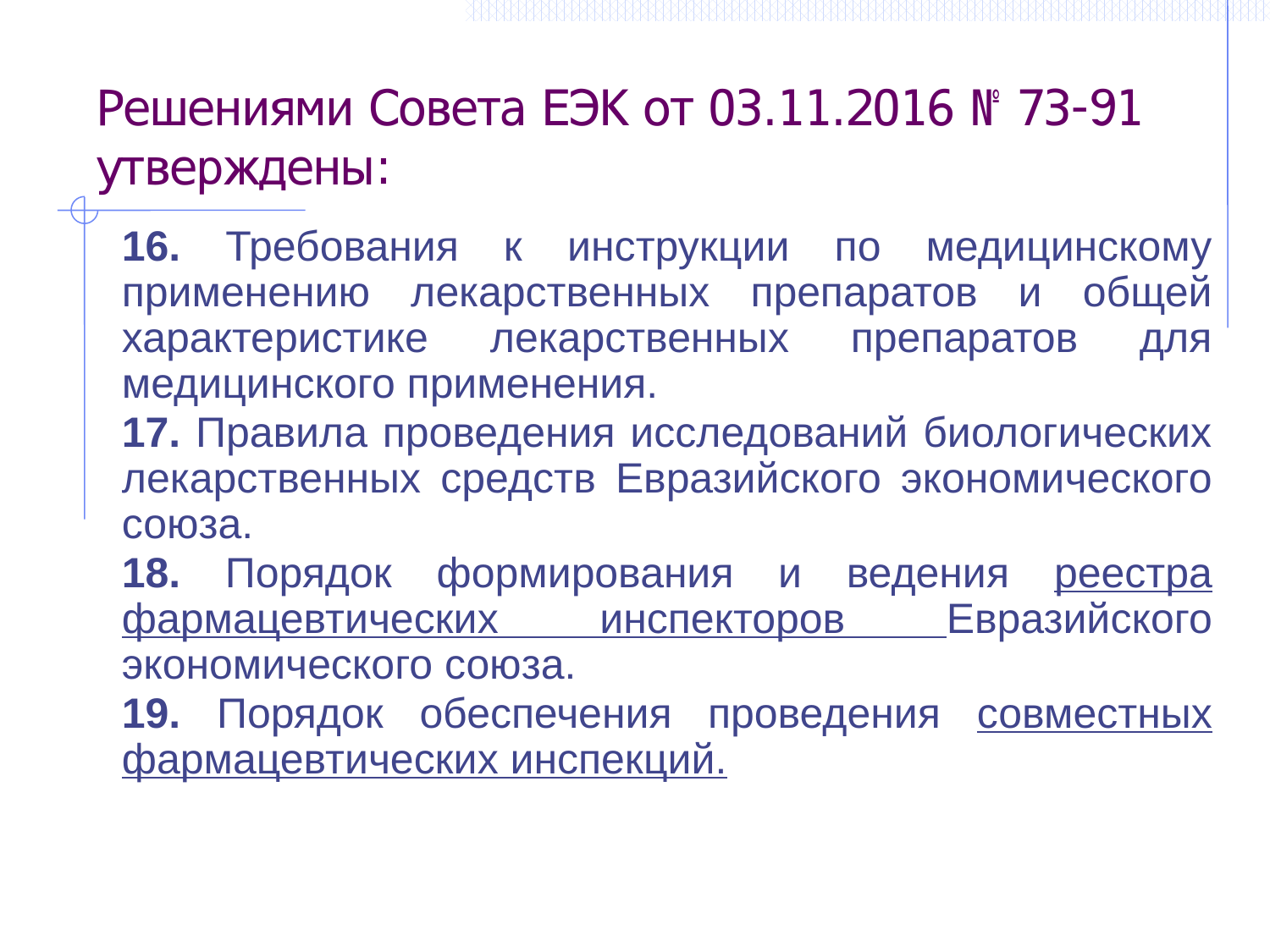

# Решениями Совета ЕЭК от 03.11.2016 № 73-91 утверждены:
16. Требования к инструкции по медицинскому применению лекарственных препаратов и общей характеристике лекарственных препаратов для медицинского применения.
17. Правила проведения исследований биологических лекарственных средств Евразийского экономического союза.
18. Порядок формирования и ведения реестра фармацевтических инспекторов Евразийского экономического союза.
19. Порядок обеспечения проведения совместных фармацевтических инспекций.